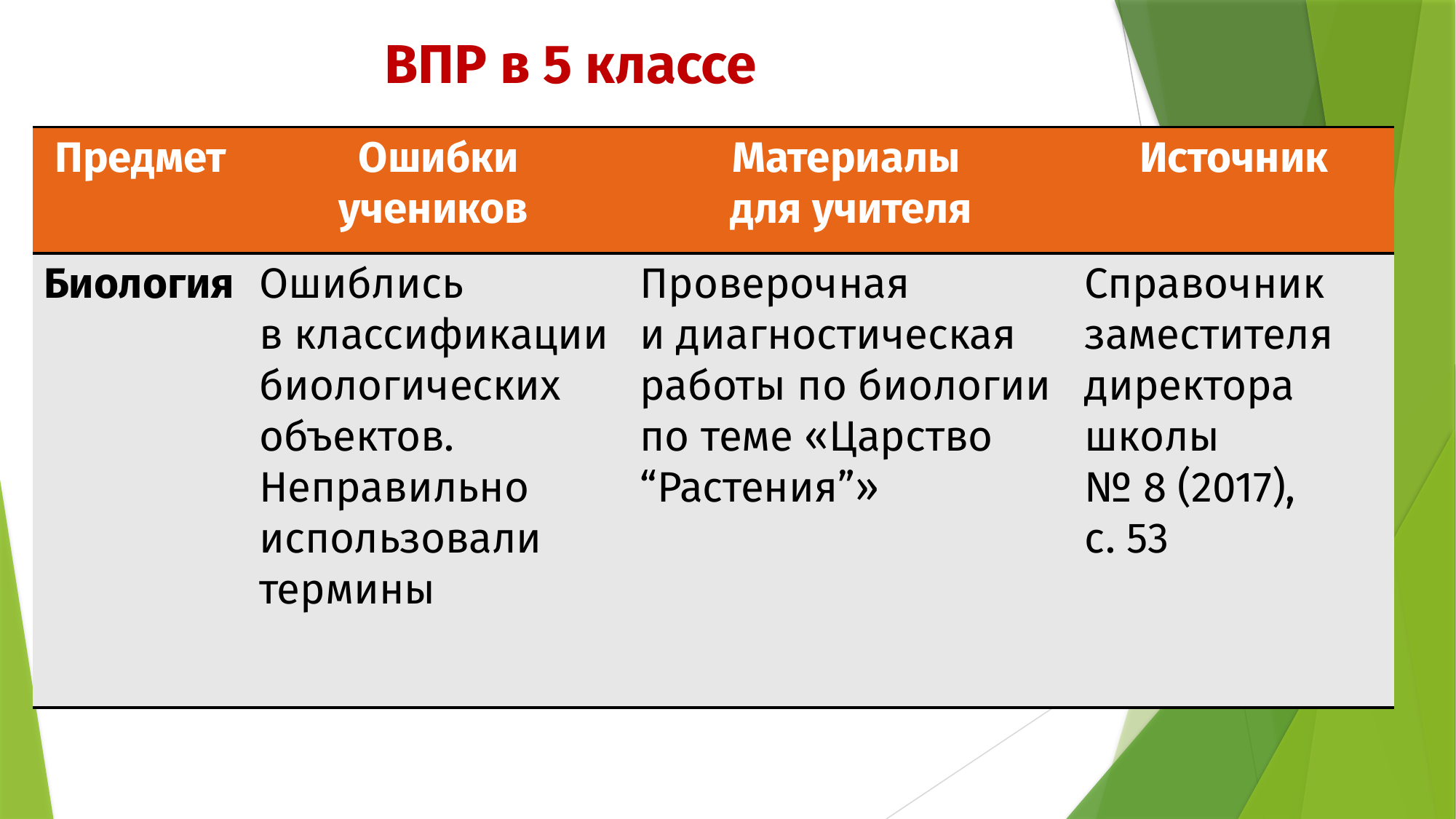

# ВПР в 5 классе
| Предмет | Ошибки учеников | Материалы  для учителя | Источник |
| --- | --- | --- | --- |
| Биология | Ошиблись в классификации биологических объектов. Неправильно использовали термины | Проверочная и диагностическая работы по биологии по теме «Царство “Растения”» | Справочник заместителя директора школы № 8 (2017), с. 53 |